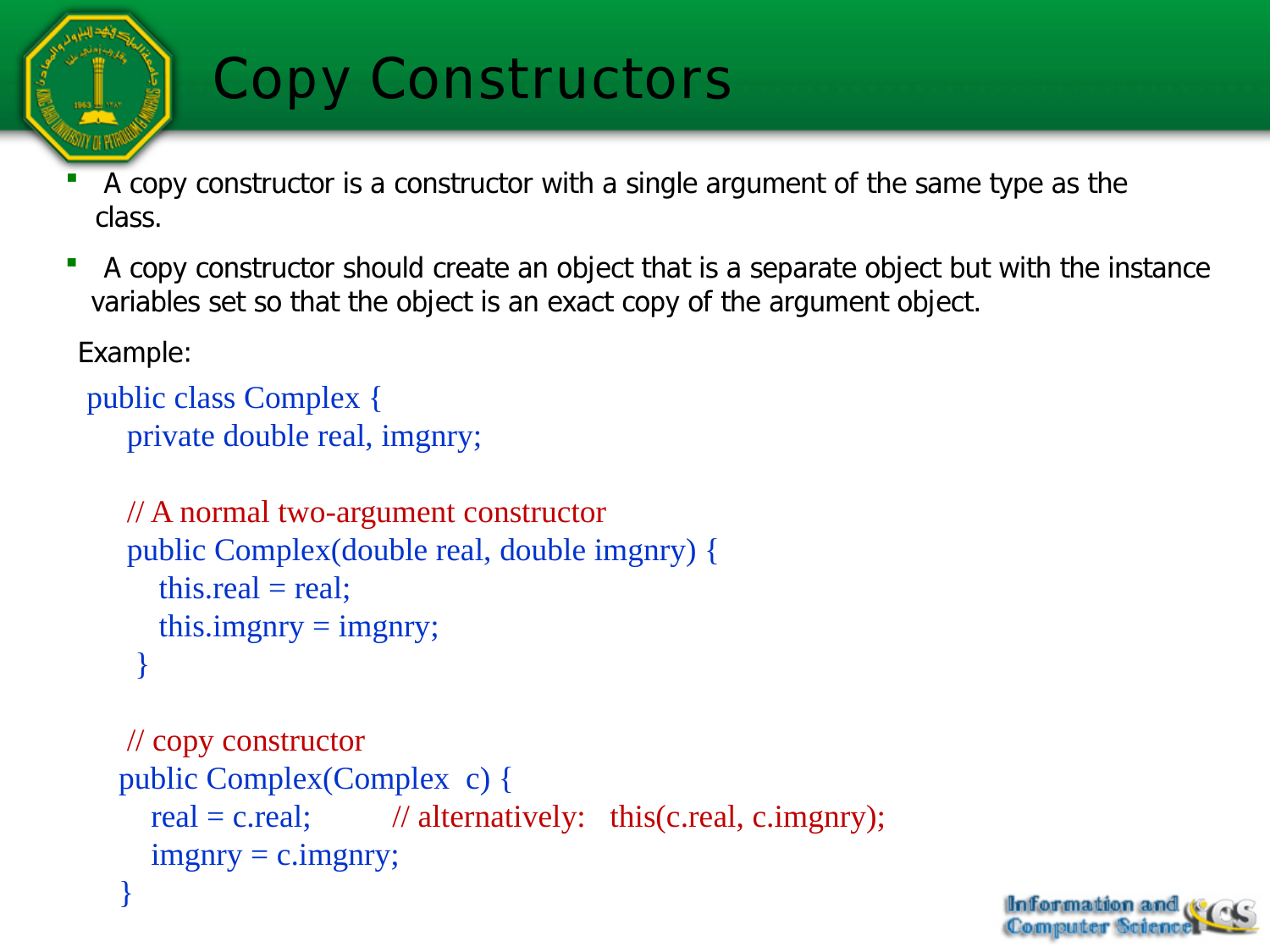

# Copy Constructors
 A copy constructor is a constructor with a single argument of the same type as the class.
 A copy constructor should create an object that is a separate object but with the instance
   variables set so that the object is an exact copy of the argument object.
Example:
public class Complex {
     private double real, imgnry;

     // A normal two-argument constructor
     public Complex(double real, double imgnry) {
         this.real = real;
         this.imgnry = imgnry;
      }

     // copy constructor
    public Complex(Complex  c) {
        real = c.real;          // alternatively:   this(c.real, c.imgnry);
        imgnry = c.imgnry;
    }